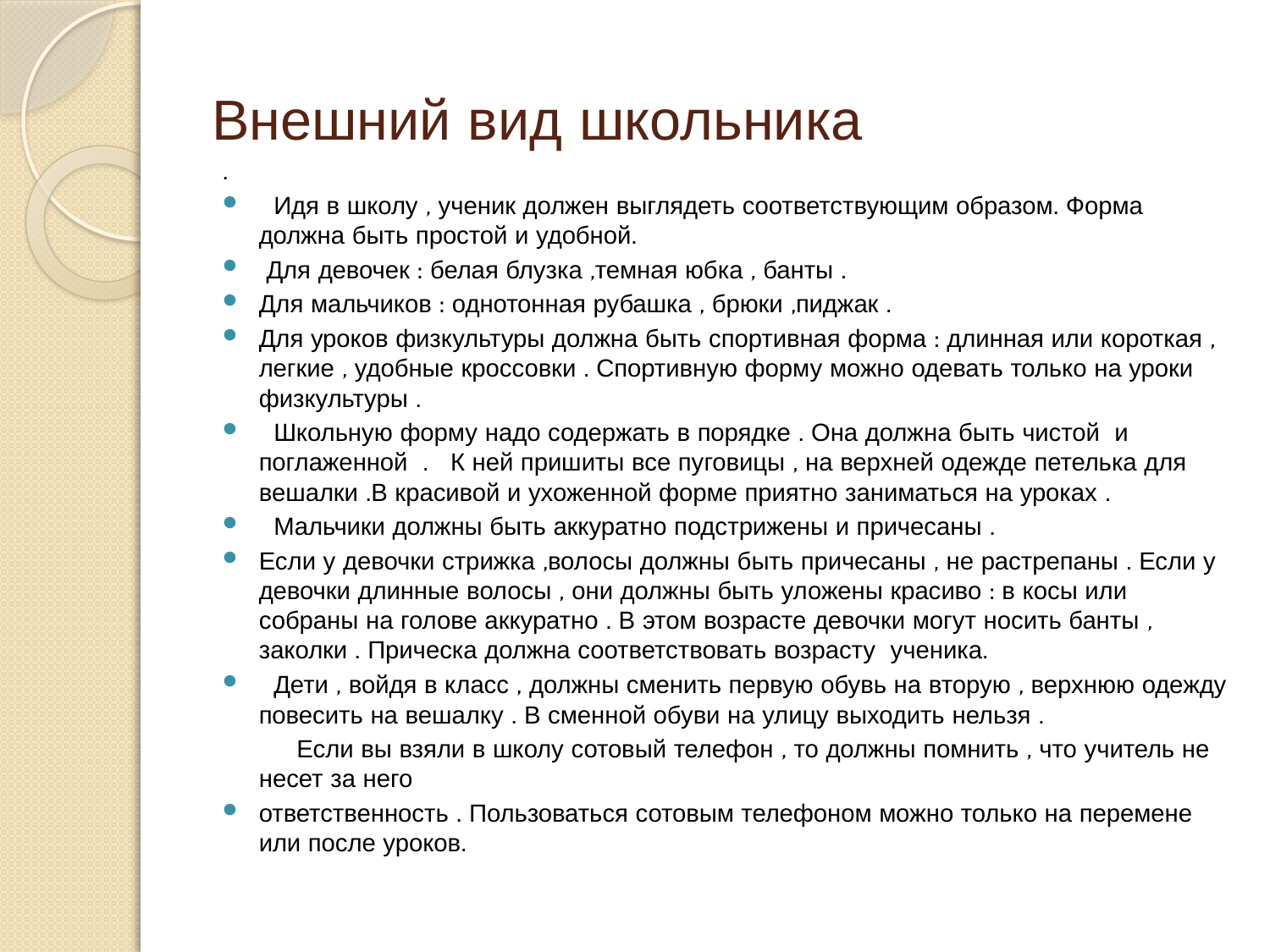

# Внешний вид школьника
.
  Идя в школу , ученик должен выглядеть соответствующим образом. Форма должна быть простой и удобной.
 Для девочек : белая блузка ,темная юбка , банты .
Для мальчиков : однотонная рубашка , брюки ,пиджак .
Для уроков физкультуры должна быть спортивная форма : длинная или короткая , легкие , удобные кроссовки . Спортивную форму можно одевать только на уроки физкультуры .
  Школьную форму надо содержать в порядке . Она должна быть чистой  и поглаженной  .   К ней пришиты все пуговицы , на верхней одежде петелька для вешалки .В красивой и ухоженной форме приятно заниматься на уроках .
  Мальчики должны быть аккуратно подстрижены и причесаны .
Если у девочки стрижка ,волосы должны быть причесаны , не растрепаны . Если у девочки длинные волосы , они должны быть уложены красиво : в косы или собраны на голове аккуратно . В этом возрасте девочки могут носить банты , заколки . Прическа должна соответствовать возрасту  ученика.
  Дети , войдя в класс , должны сменить первую обувь на вторую , верхнюю одежду повесить на вешалку . В сменной обуви на улицу выходить нельзя .
          Если вы взяли в школу сотовый телефон , то должны помнить , что учитель не несет за него
ответственность . Пользоваться сотовым телефоном можно только на перемене или после уроков.